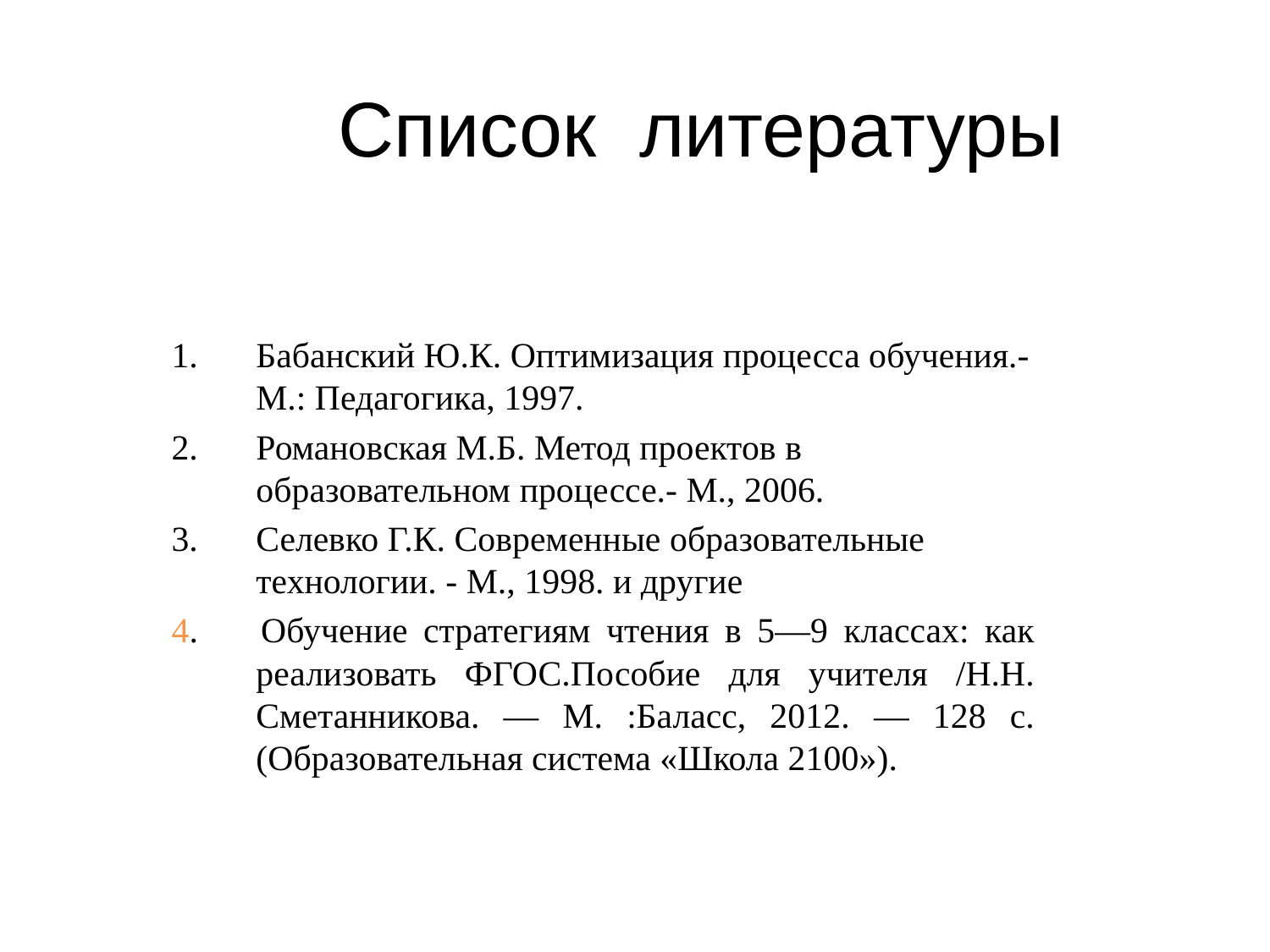

# Список  литературы
Бабанский Ю.К. Оптимизация процесса обучения.- М.: Педагогика, 1997.
Романовская М.Б. Метод проектов в образовательном процессе.- М., 2006.
Селевко Г.К. Современные образовательные технологии. - М., 1998. и другие
4.    Обучение стратегиям чтения в 5—9 классах: как реализовать ФГОС.Пособие для учителя /Н.Н. Сметанникова. — М. :Баласс, 2012. — 128 с. (Образовательная система «Школа 2100»).